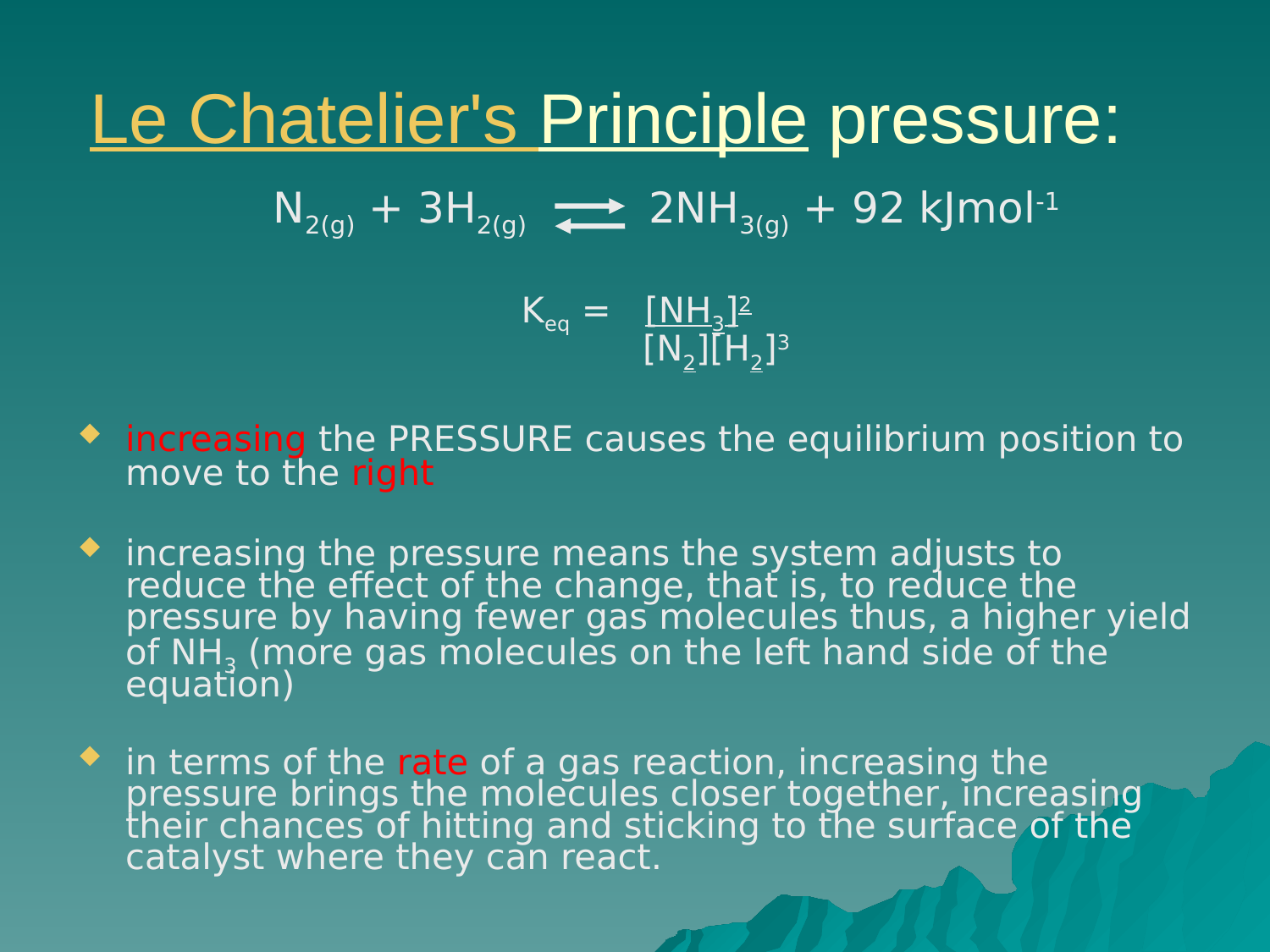

# Le Chatelier's Principle pressure:
   N2(g) + 3H2(g)         2NH3(g) + 92 kJmol-1

Keq =   [NH3]2
          [N2][H2]3

increasing the PRESSURE causes the equilibrium position to move to the right

increasing the pressure means the system adjusts to reduce the effect of the change, that is, to reduce the pressure by having fewer gas molecules thus, a higher yield of NH3 (more gas molecules on the left hand side of the equation)

in terms of the rate of a gas reaction, increasing the pressure brings the molecules closer together, increasing their chances of hitting and sticking to the surface of the catalyst where they can react.